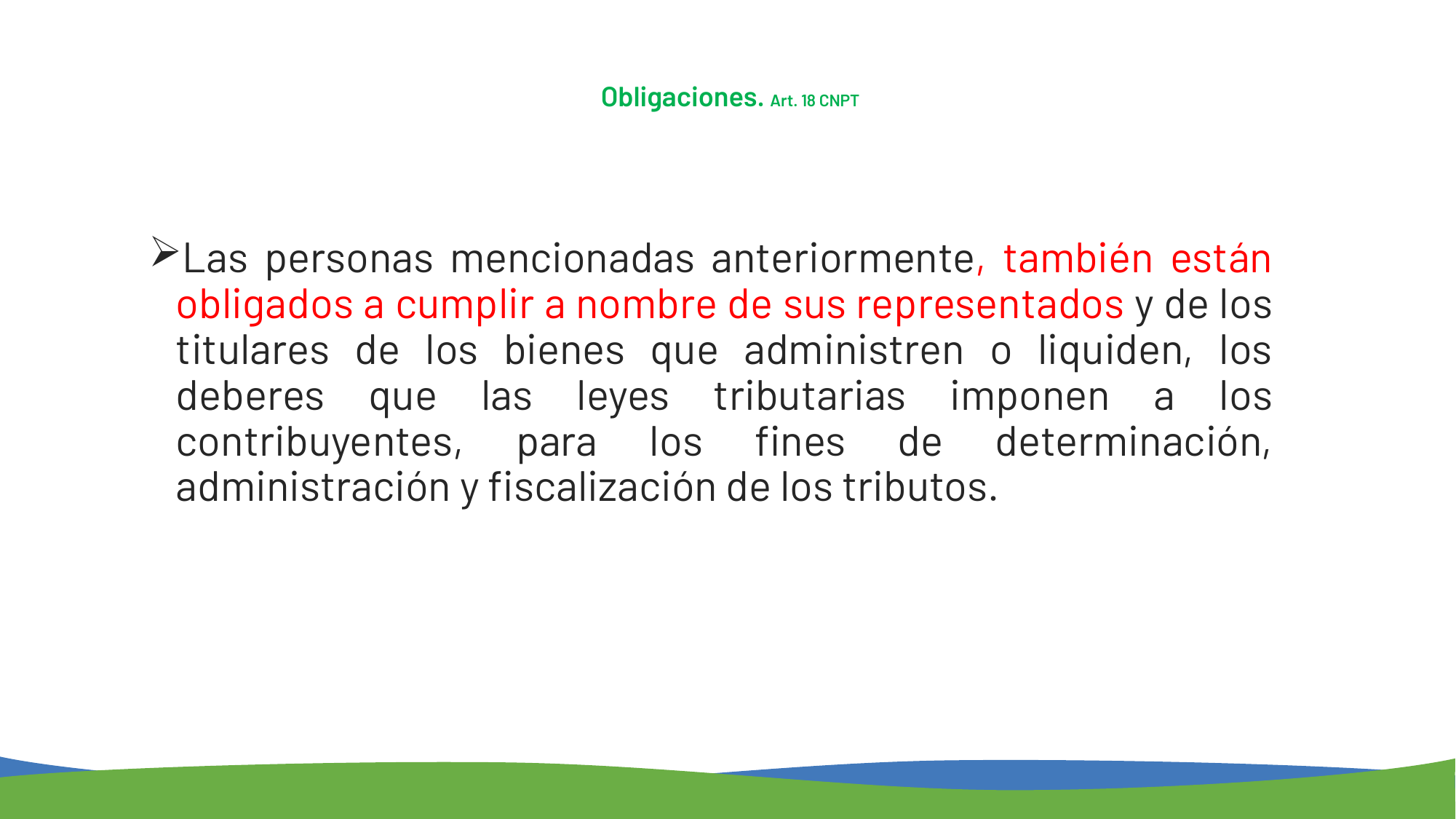

Obligaciones. Art. 18 CNPT

Las personas mencionadas anteriormente, también están obligados a cumplir a nombre de sus representados y de los titulares de los bienes que administren o liquiden, los deberes que las leyes tributarias imponen a los contribuyentes, para los fines de determinación, administración y fiscalización de los tributos.